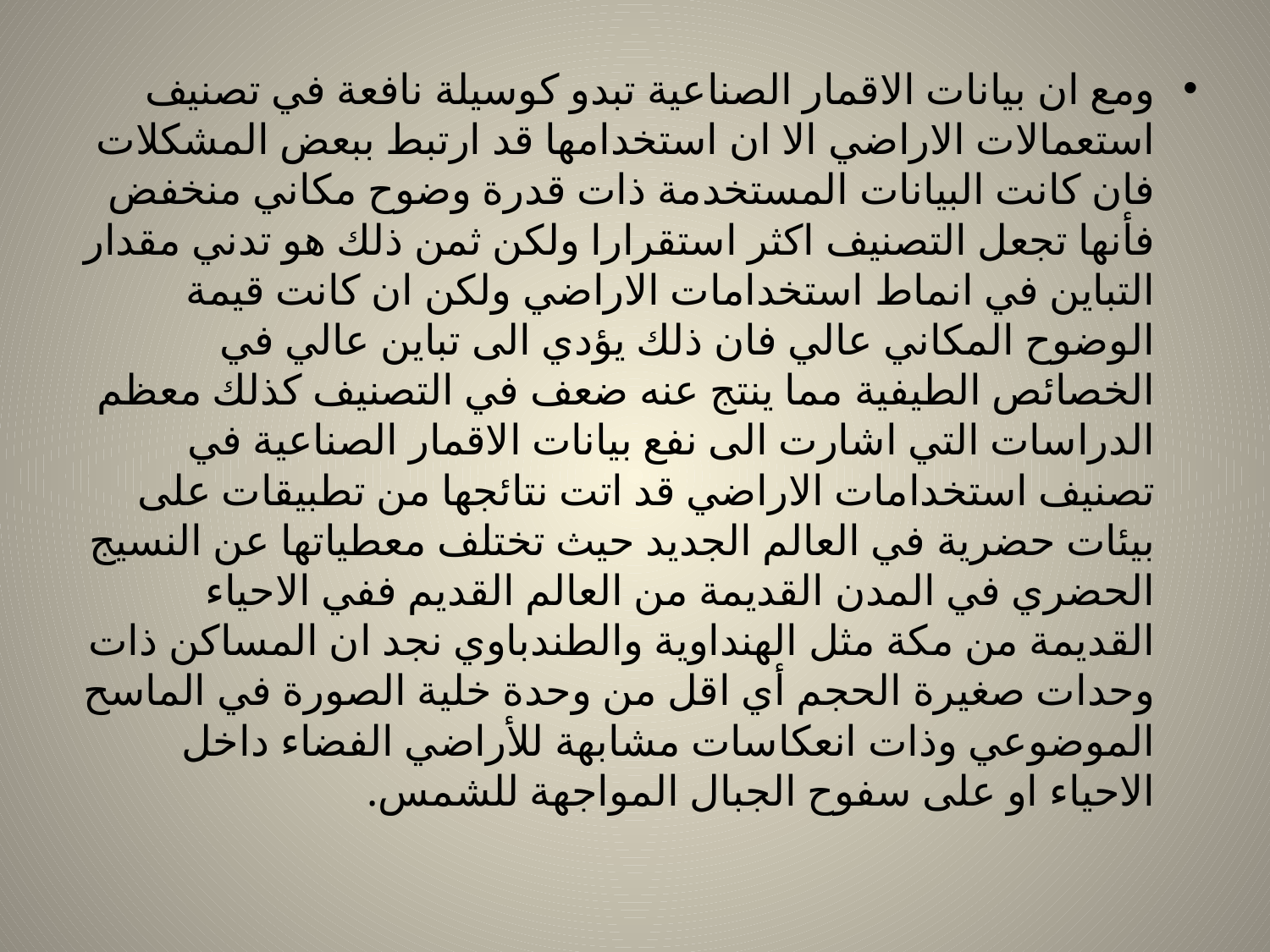

ومع ان بيانات الاقمار الصناعية تبدو كوسيلة نافعة في تصنيف استعمالات الاراضي الا ان استخدامها قد ارتبط ببعض المشكلات فان كانت البيانات المستخدمة ذات قدرة وضوح مكاني منخفض فأنها تجعل التصنيف اكثر استقرارا ولكن ثمن ذلك هو تدني مقدار التباين في انماط استخدامات الاراضي ولكن ان كانت قيمة الوضوح المكاني عالي فان ذلك يؤدي الى تباين عالي في الخصائص الطيفية مما ينتج عنه ضعف في التصنيف كذلك معظم الدراسات التي اشارت الى نفع بيانات الاقمار الصناعية في تصنيف استخدامات الاراضي قد اتت نتائجها من تطبيقات على بيئات حضرية في العالم الجديد حيث تختلف معطياتها عن النسيج الحضري في المدن القديمة من العالم القديم ففي الاحياء القديمة من مكة مثل الهنداوية والطندباوي نجد ان المساكن ذات وحدات صغيرة الحجم أي اقل من وحدة خلية الصورة في الماسح الموضوعي وذات انعكاسات مشابهة للأراضي الفضاء داخل الاحياء او على سفوح الجبال المواجهة للشمس.